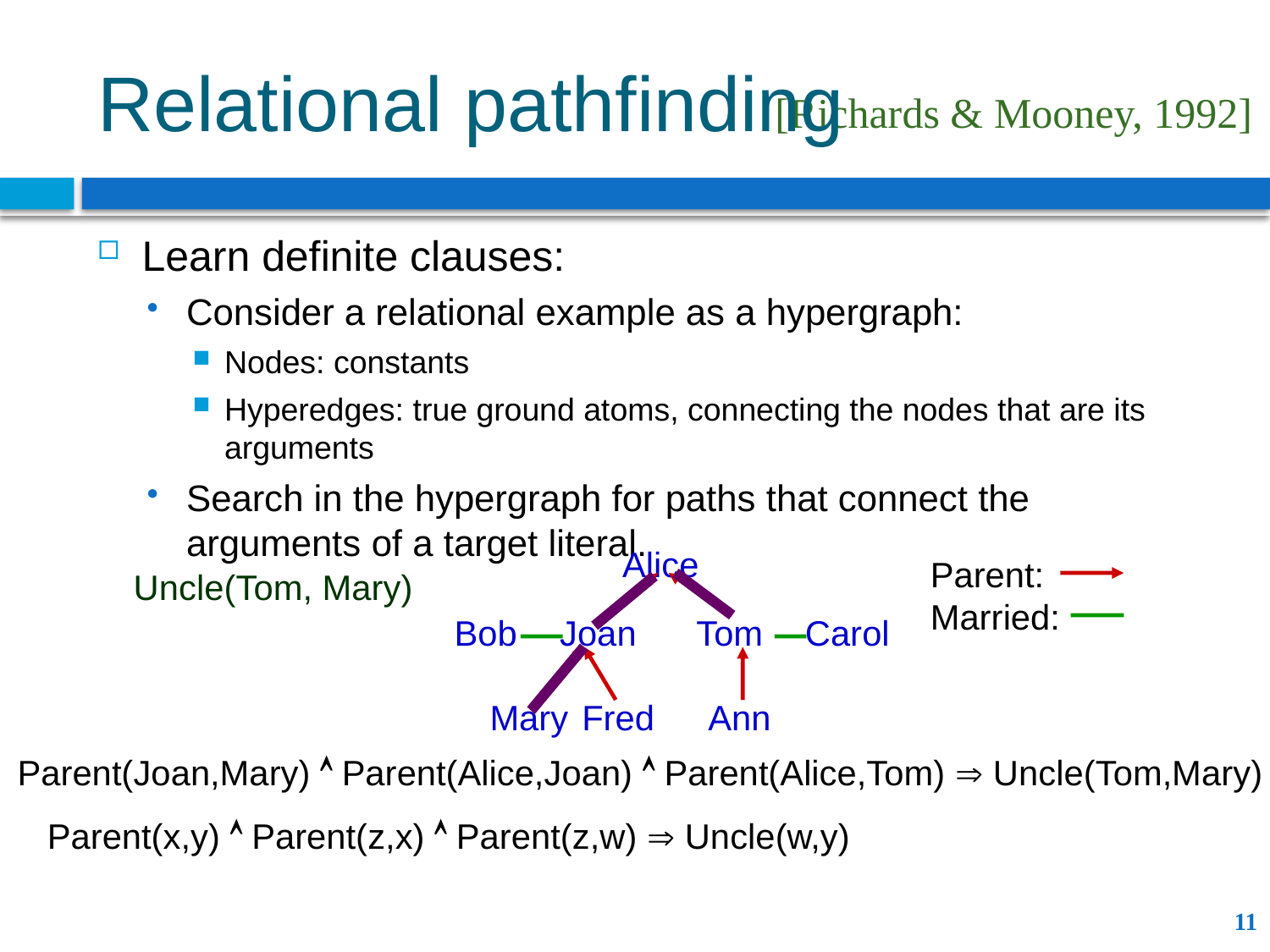

# Relational pathfinding
[Richards & Mooney, 1992]
Learn definite clauses:
Consider a relational example as a hypergraph:
Nodes: constants
Hyperedges: true ground atoms, connecting the nodes that are its arguments
Search in the hypergraph for paths that connect the arguments of a target literal.
Alice
Parent:
Married:

 Bob
Joan
Tom
Carol

Mary
Fred
Ann
Uncle(Tom, Mary)

Parent(Joan,Mary) ∧ Parent(Alice,Joan) ∧ Parent(Alice,Tom) ⇒ Uncle(Tom,Mary)
Parent(x,y) ∧ Parent(z,x) ∧ Parent(z,w) ⇒ Uncle(w,y)
11